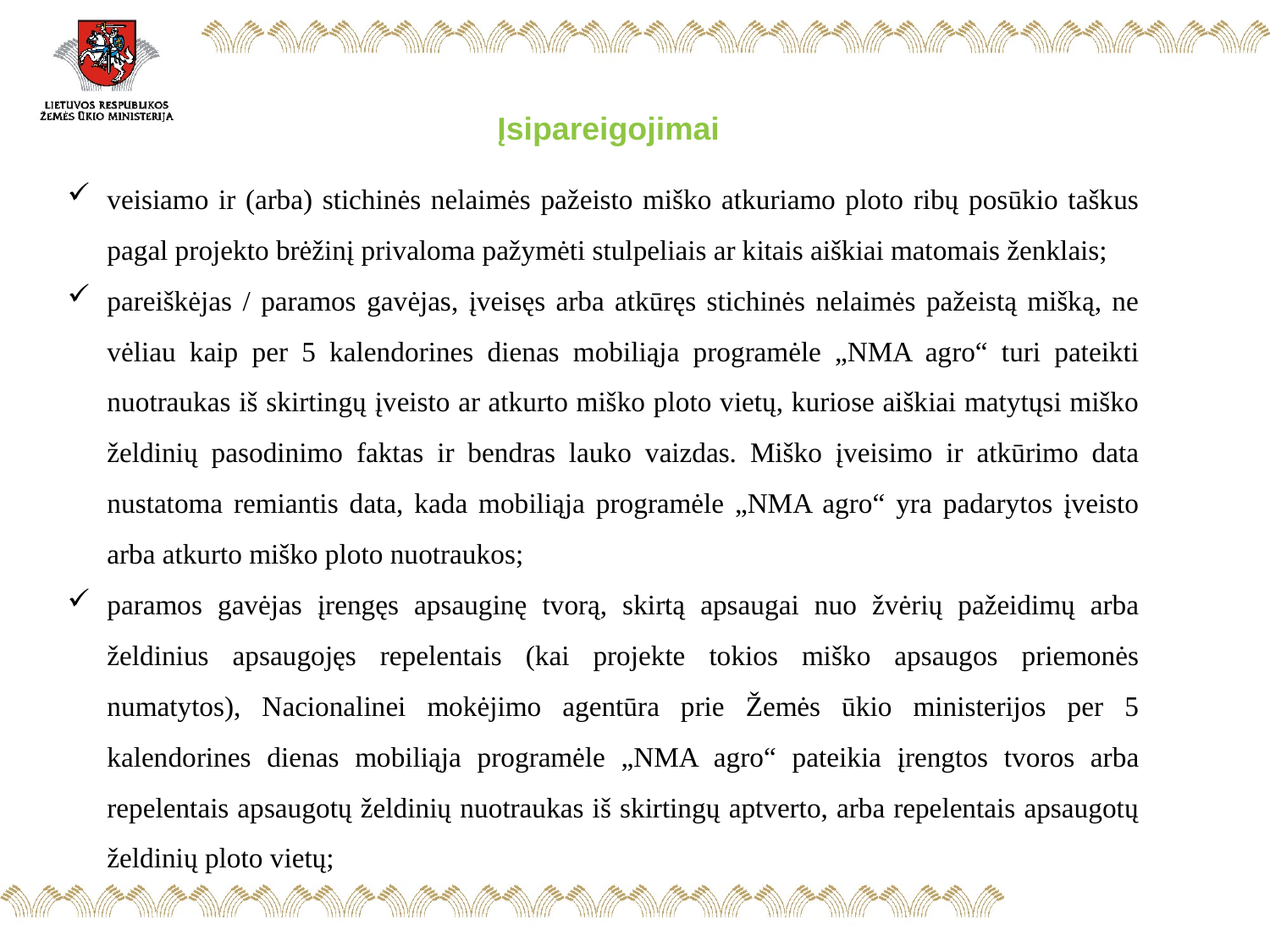

Įsipareigojimai
veisiamo ir (arba) stichinės nelaimės pažeisto miško atkuriamo ploto ribų posūkio taškus pagal projekto brėžinį privaloma pažymėti stulpeliais ar kitais aiškiai matomais ženklais;
pareiškėjas / paramos gavėjas, įveisęs arba atkūręs stichinės nelaimės pažeistą mišką, ne vėliau kaip per 5 kalendorines dienas mobiliąja programėle „NMA agro“ turi pateikti nuotraukas iš skirtingų įveisto ar atkurto miško ploto vietų, kuriose aiškiai matytųsi miško želdinių pasodinimo faktas ir bendras lauko vaizdas. Miško įveisimo ir atkūrimo data nustatoma remiantis data, kada mobiliąja programėle „NMA agro“ yra padarytos įveisto arba atkurto miško ploto nuotraukos;
paramos gavėjas įrengęs apsauginę tvorą, skirtą apsaugai nuo žvėrių pažeidimų arba želdinius apsaugojęs repelentais (kai projekte tokios miško apsaugos priemonės numatytos), Nacionalinei mokėjimo agentūra prie Žemės ūkio ministerijos per 5 kalendorines dienas mobiliąja programėle „NMA agro“ pateikia įrengtos tvoros arba repelentais apsaugotų želdinių nuotraukas iš skirtingų aptverto, arba repelentais apsaugotų želdinių ploto vietų;